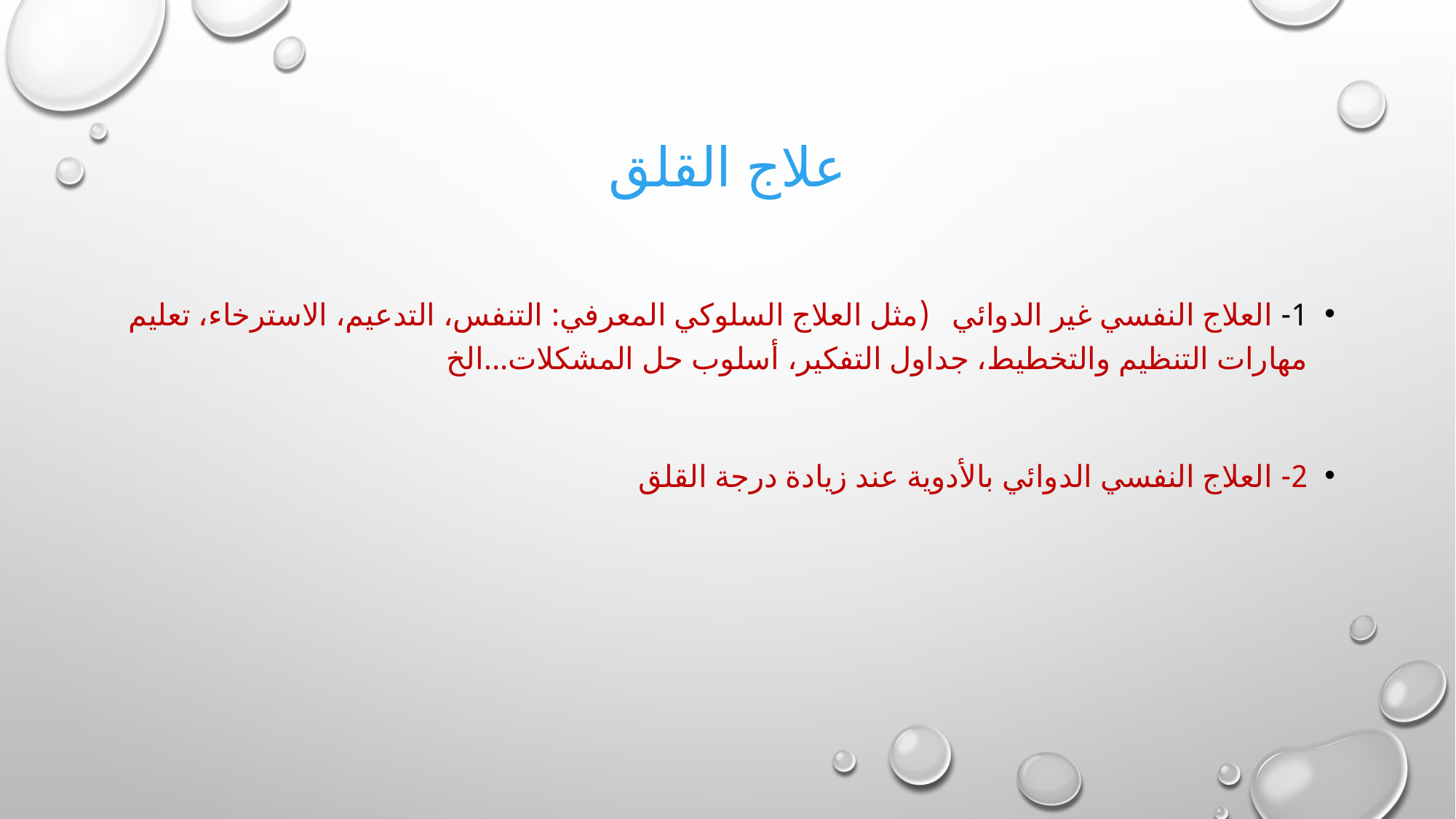

# علاج القلق
1- العلاج النفسي غير الدوائي   (مثل العلاج السلوكي المعرفي: التنفس، التدعيم، الاسترخاء، تعليم مهارات التنظيم والتخطيط، جداول التفكير، أسلوب حل المشكلات...الخ

2- العلاج النفسي الدوائي بالأدوية عند زيادة درجة القلق